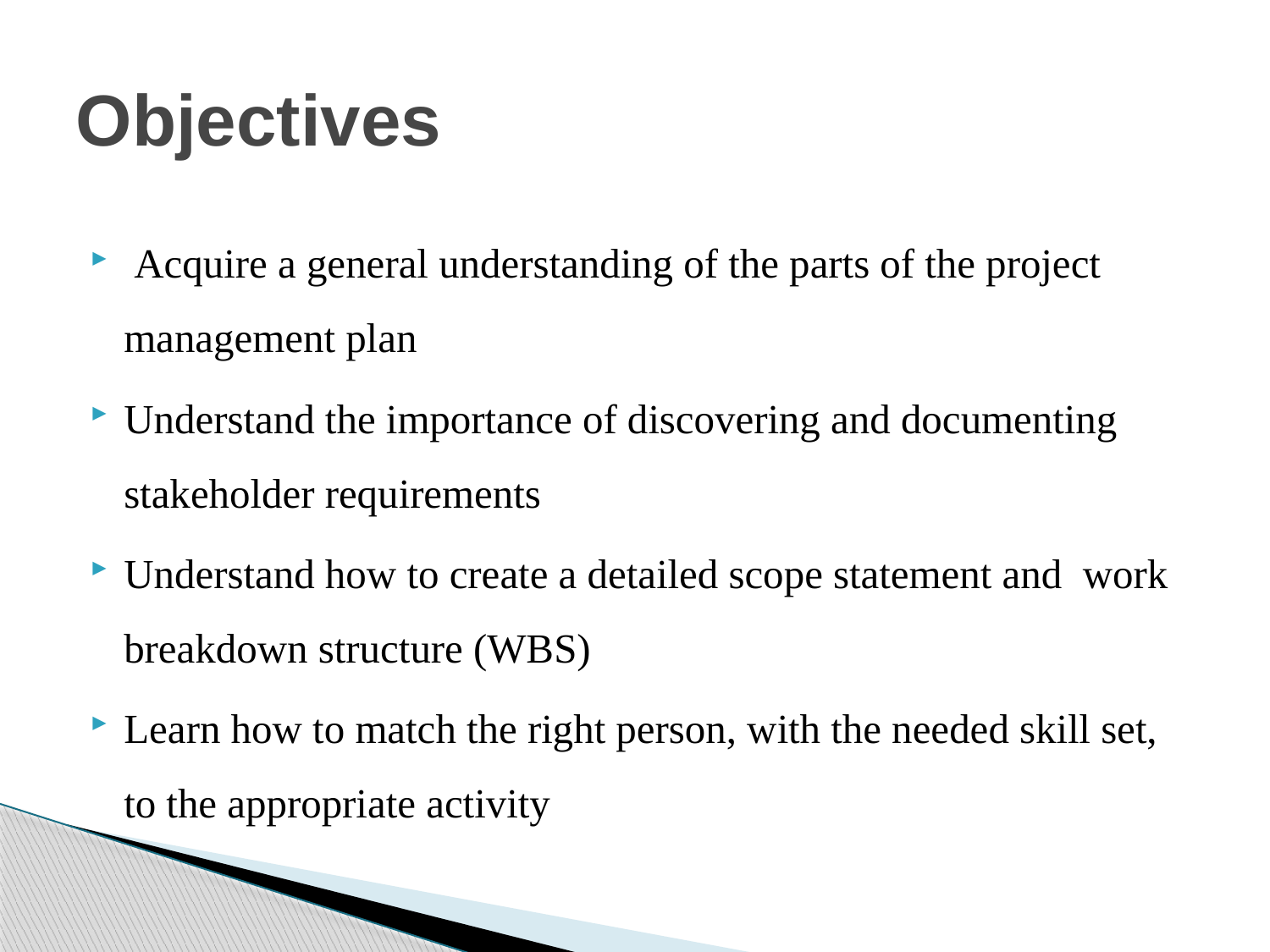

# Objectives
 Acquire a general understanding of the parts of the project  management plan
Understand the importance of discovering and documenting  stakeholder requirements
Understand how to create a detailed scope statement and  work breakdown structure (WBS)
Learn how to match the right person, with the needed skill set, to the appropriate activity